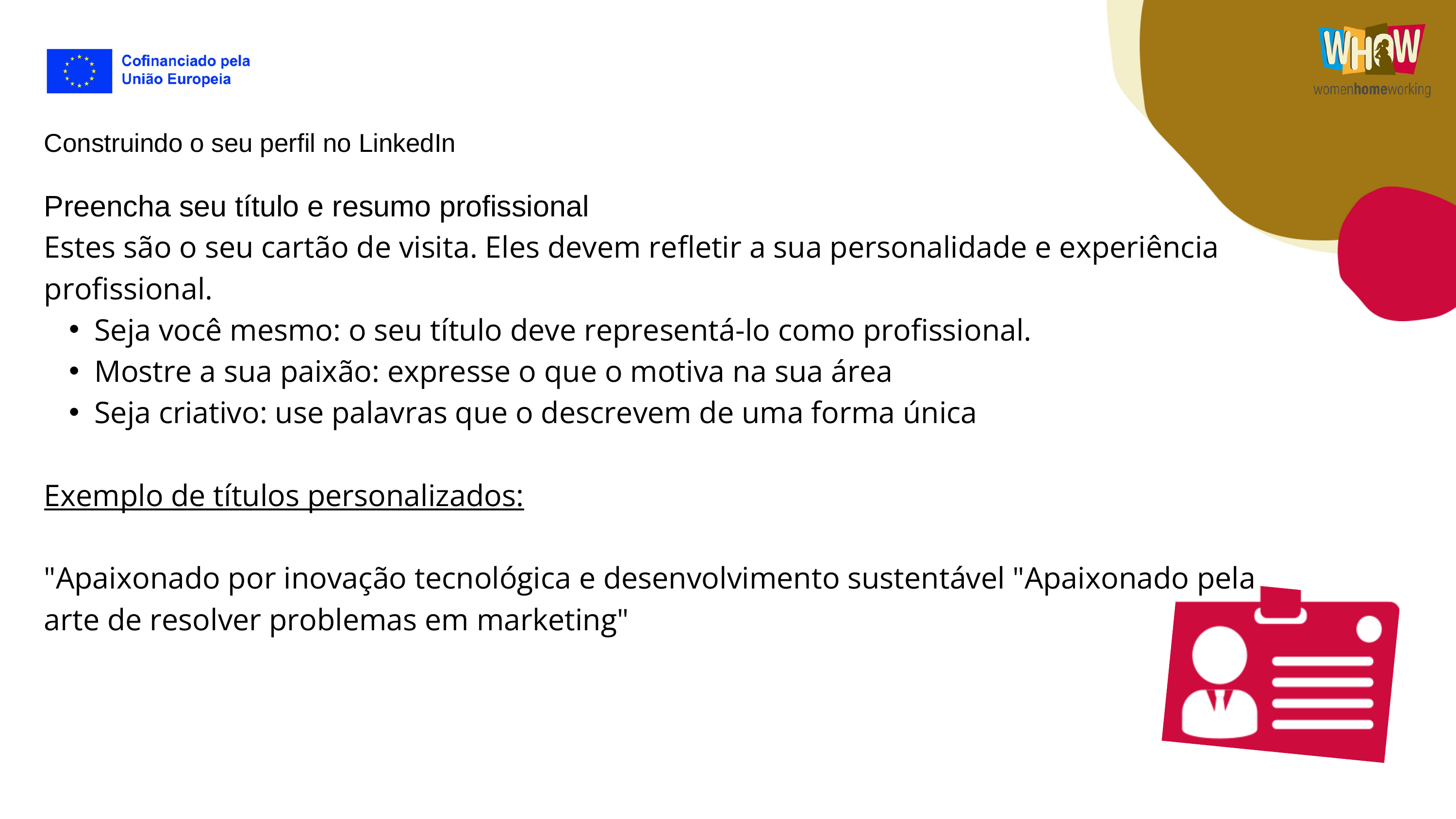

Construindo o seu perfil no LinkedIn
Preencha seu título e resumo profissional
Estes são o seu cartão de visita. Eles devem refletir a sua personalidade e experiência profissional.
Seja você mesmo: o seu título deve representá-lo como profissional.
Mostre a sua paixão: expresse o que o motiva na sua área
Seja criativo: use palavras que o descrevem de uma forma única

Exemplo de títulos personalizados:

"Apaixonado por inovação tecnológica e desenvolvimento sustentável "Apaixonado pela arte de resolver problemas em marketing"